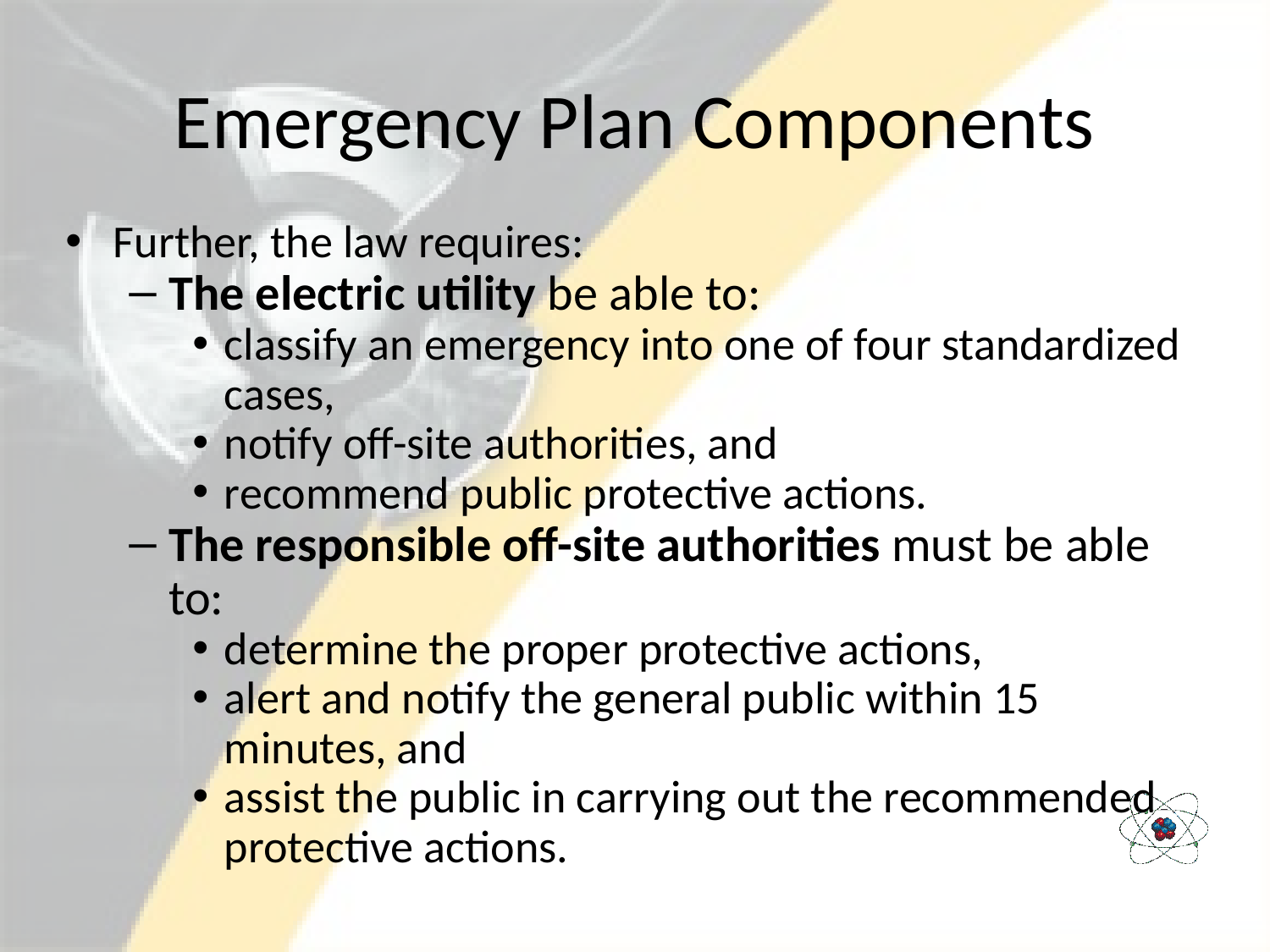

# Emergency Plan Components
Further, the law requires:
The electric utility be able to:
classify an emergency into one of four standardized cases,
notify off-site authorities, and
recommend public protective actions.
The responsible off-site authorities must be able to:
determine the proper protective actions,
alert and notify the general public within 15 minutes, and
assist the public in carrying out the recommended protective actions.